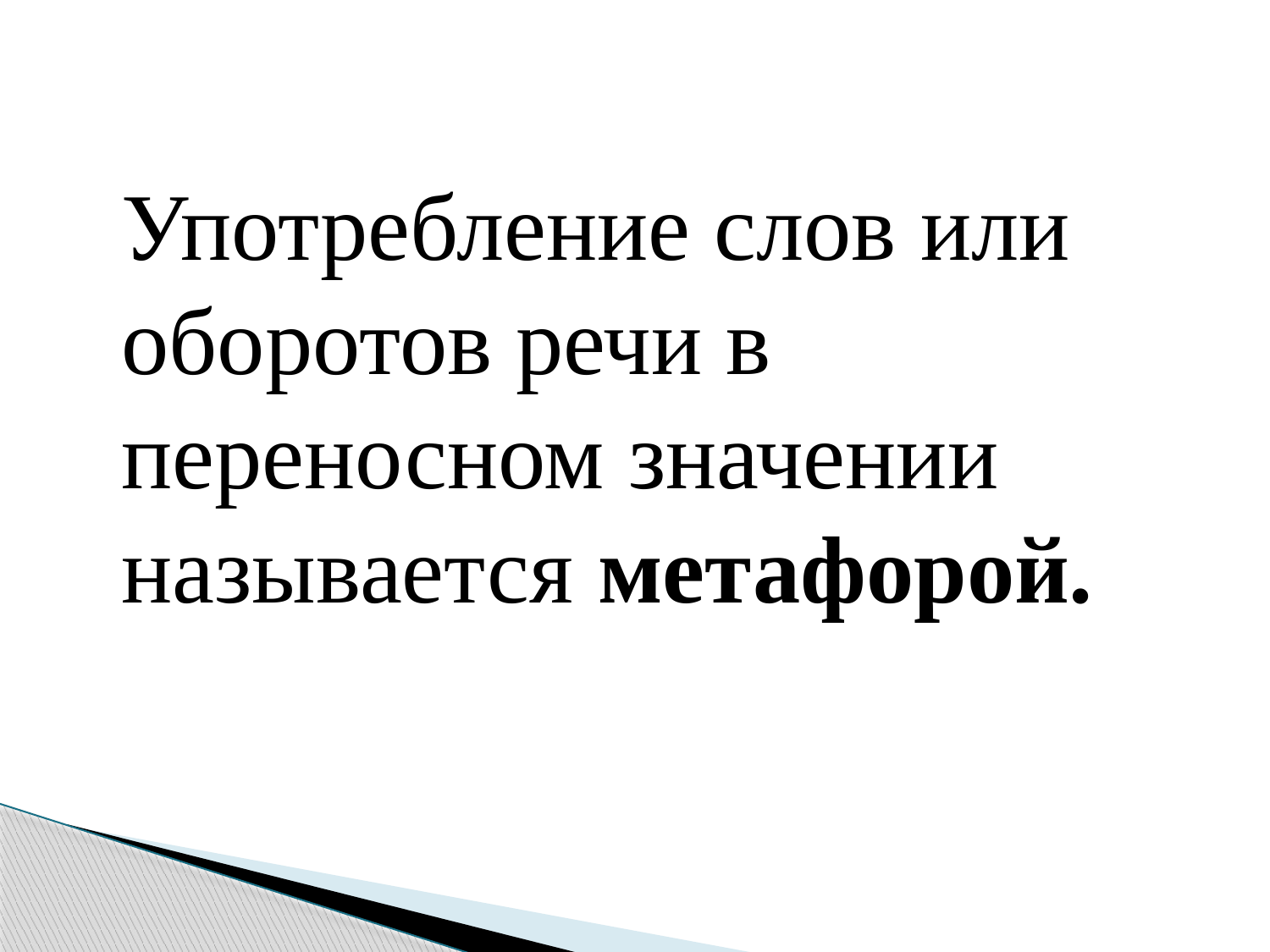

Употребление слов или оборотов речи в переносном значении называется метафорой.